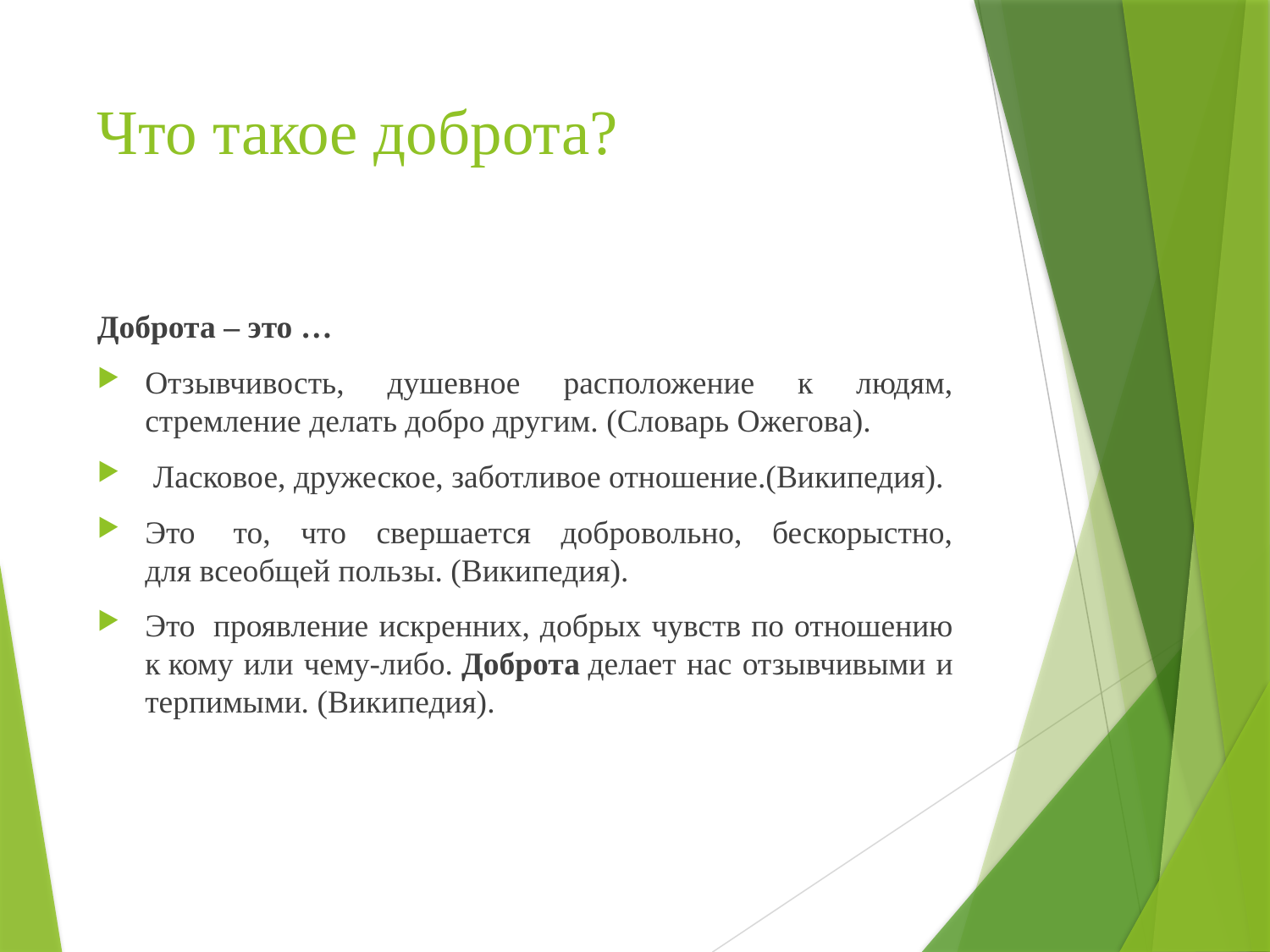

# Что такое доброта?
Доброта – это …
Отзывчивость, душевное расположение к людям, стремление делать добро другим. (Словарь Ожегова).
 Ласковое, дружеское, заботливое отношение.(Википедия).
Это  то, что свершается добровольно, бескорыстно, для всеобщей пользы. (Википедия).
Это  проявление искренних, добрых чувств по отношению к кому или чему-либо. Доброта делает нас отзывчивыми и терпимыми. (Википедия).